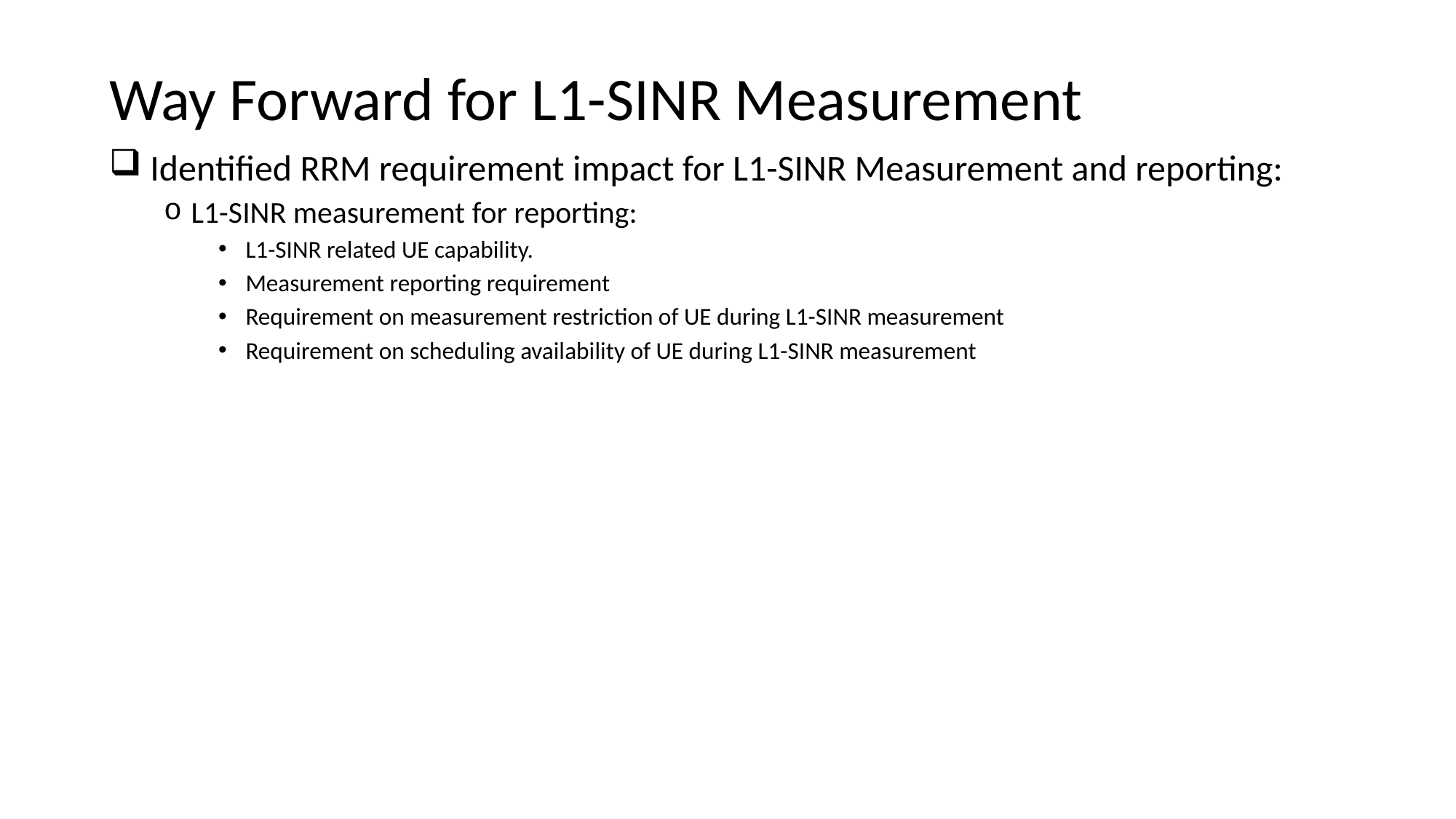

Way Forward for L1-SINR Measurement
 Identified RRM requirement impact for L1-SINR Measurement and reporting:
L1-SINR measurement for reporting:
L1-SINR related UE capability.
Measurement reporting requirement
Requirement on measurement restriction of UE during L1-SINR measurement
Requirement on scheduling availability of UE during L1-SINR measurement